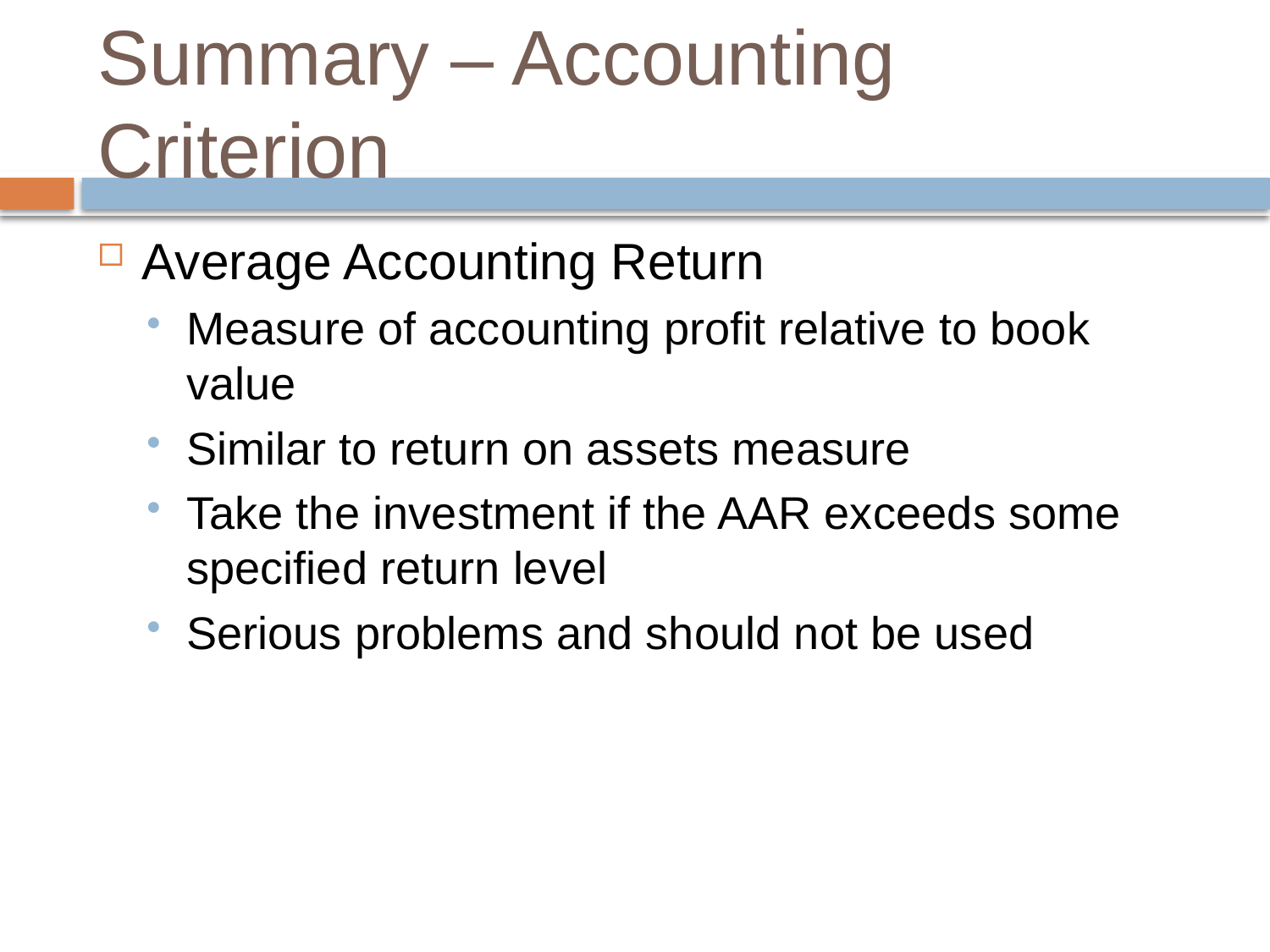

# Summary – Accounting Criterion
Average Accounting Return
Measure of accounting profit relative to book value
Similar to return on assets measure
Take the investment if the AAR exceeds some specified return level
Serious problems and should not be used